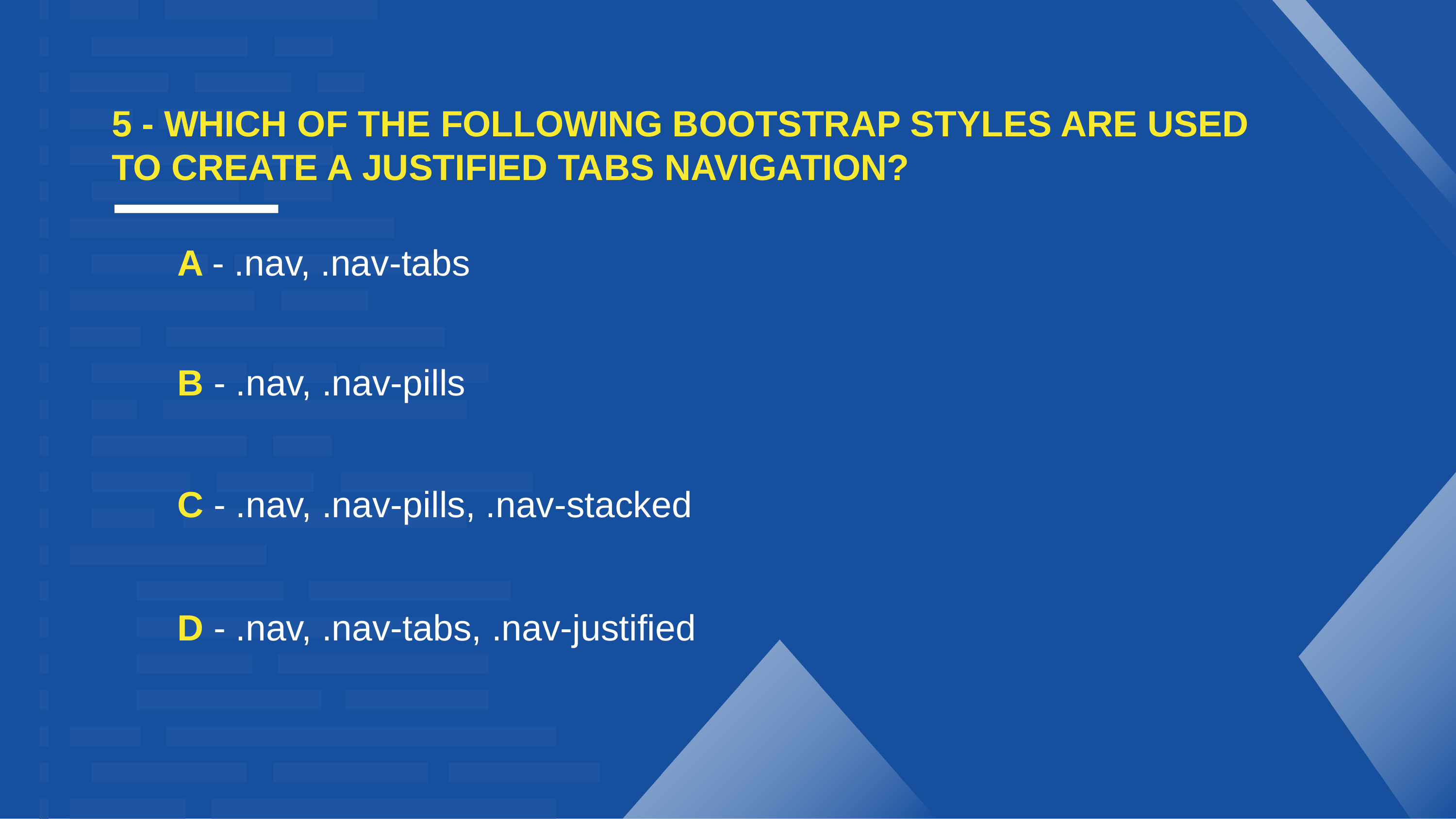

5 - WHICH OF THE FOLLOWING BOOTSTRAP STYLES ARE USED TO CREATE A JUSTIFIED TABS NAVIGATION?

A - .nav, .nav-tabs
B - .nav, .nav-pills
C - .nav, .nav-pills, .nav-stacked
D - .nav, .nav-tabs, .nav-justified